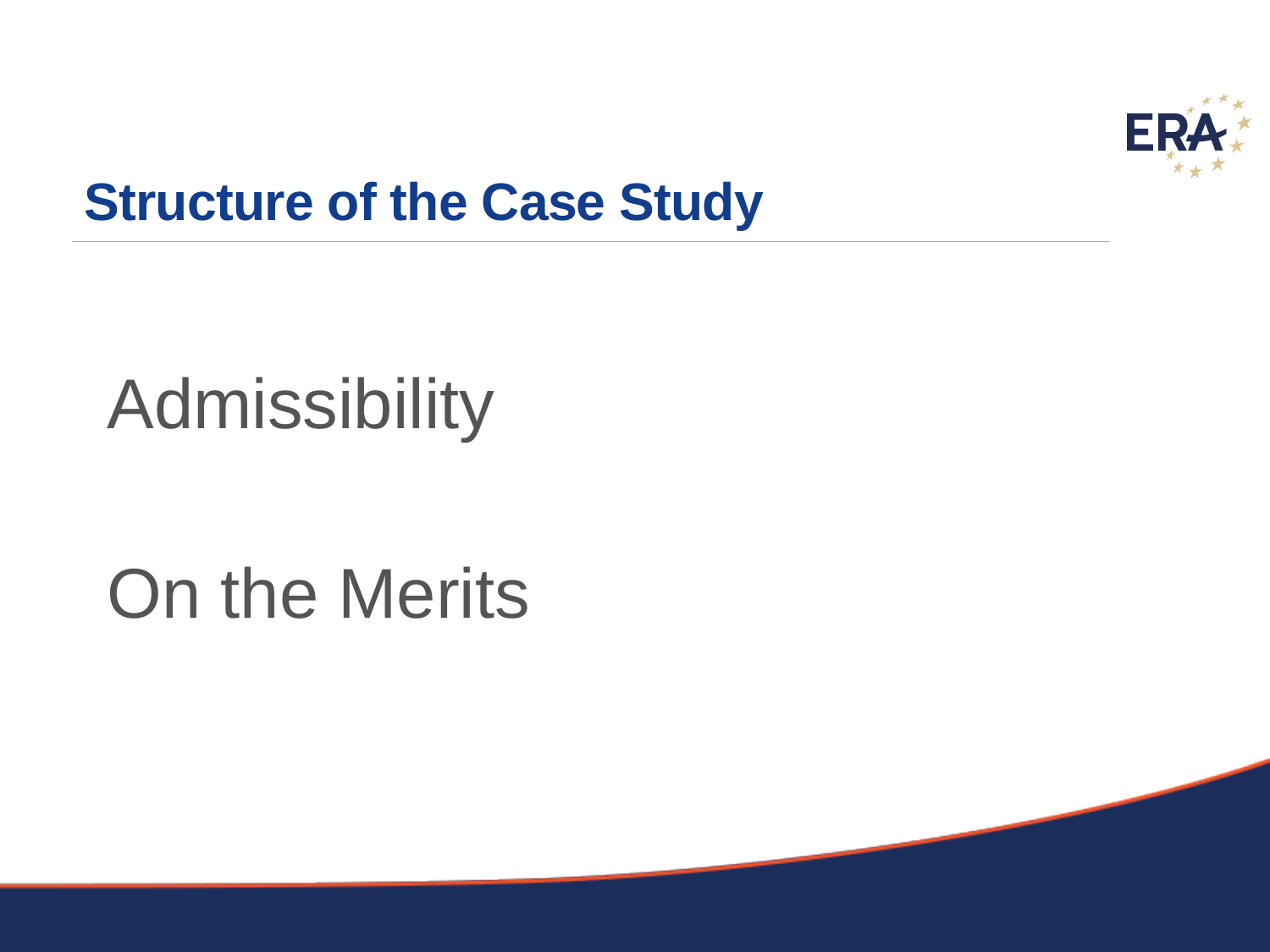

# Structure of the Case Study

 Admissibility

 On the Merits